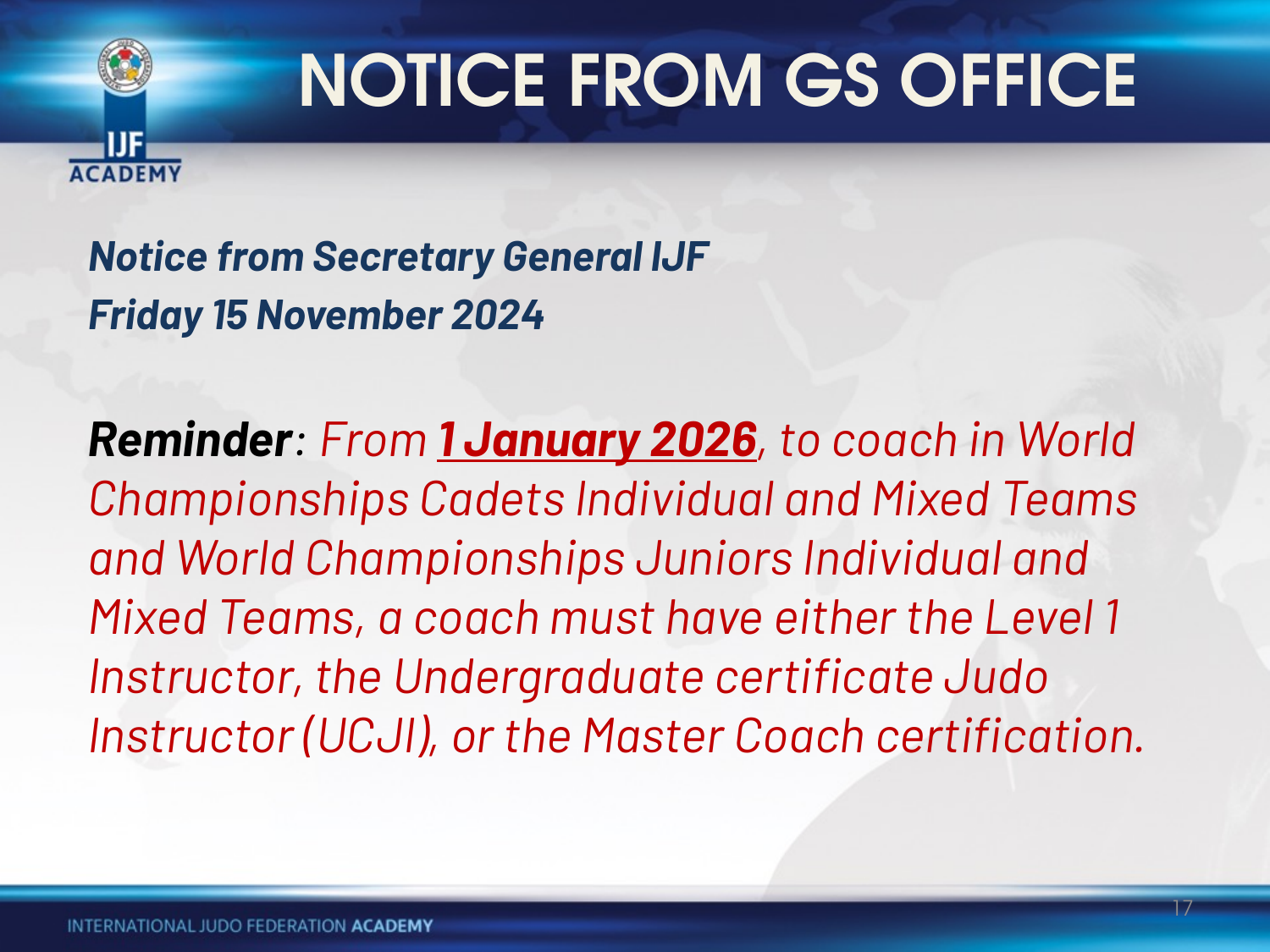

# NOTICE FROM GS OFFICE
Notice from Secretary General IJF
Friday 15 November 2024

Reminder: From 1 January 2026, to coach in World Championships Cadets Individual and Mixed Teams and World Championships Juniors Individual and Mixed Teams, a coach must have either the Level 1 Instructor, the Undergraduate certificate Judo Instructor (UCJI), or the Master Coach certification.

17